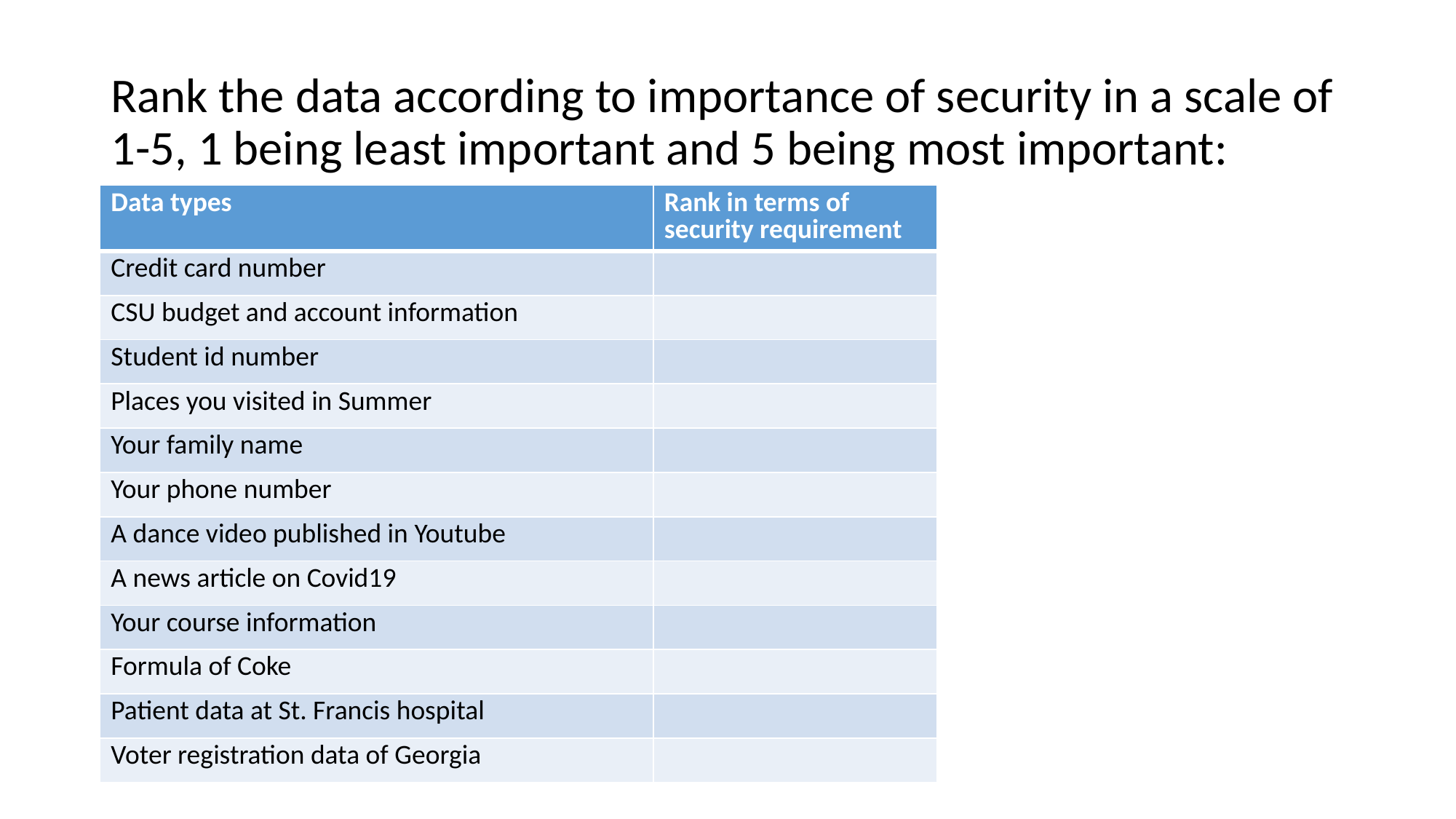

# Rank the data according to importance of security in a scale of 1-5, 1 being least important and 5 being most important:
| Data types | Rank in terms of security requirement |
| --- | --- |
| Credit card number |  |
| CSU budget and account information |  |
| Student id number |  |
| Places you visited in Summer |  |
| Your family name |  |
| Your phone number |  |
| A dance video published in Youtube |  |
| A news article on Covid19 |  |
| Your course information |  |
| Formula of Coke |  |
| Patient data at St. Francis hospital |  |
| Voter registration data of Georgia |  |